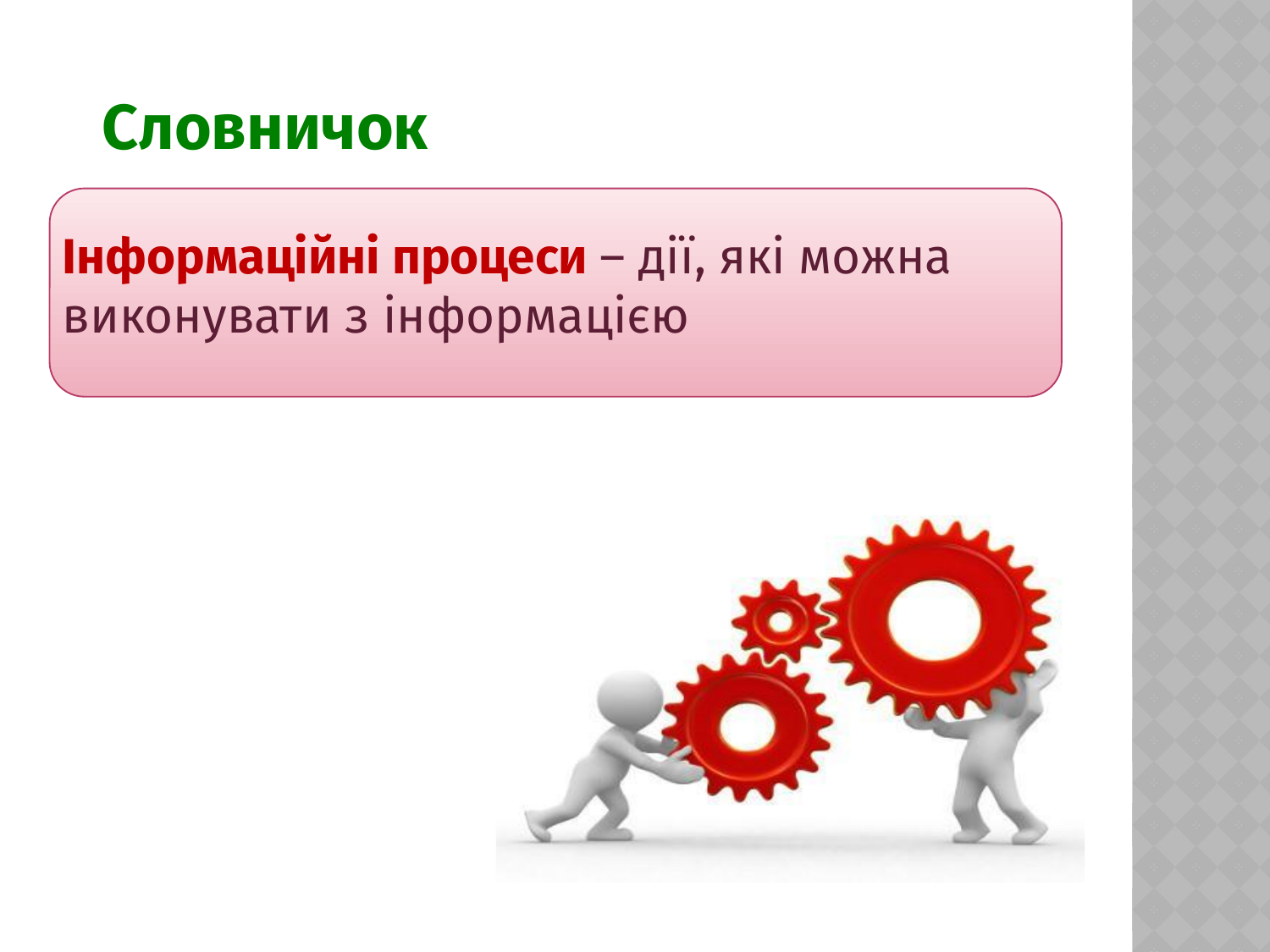

Словничок

Інформаційні процеси – дії, які можна виконувати з інформацією